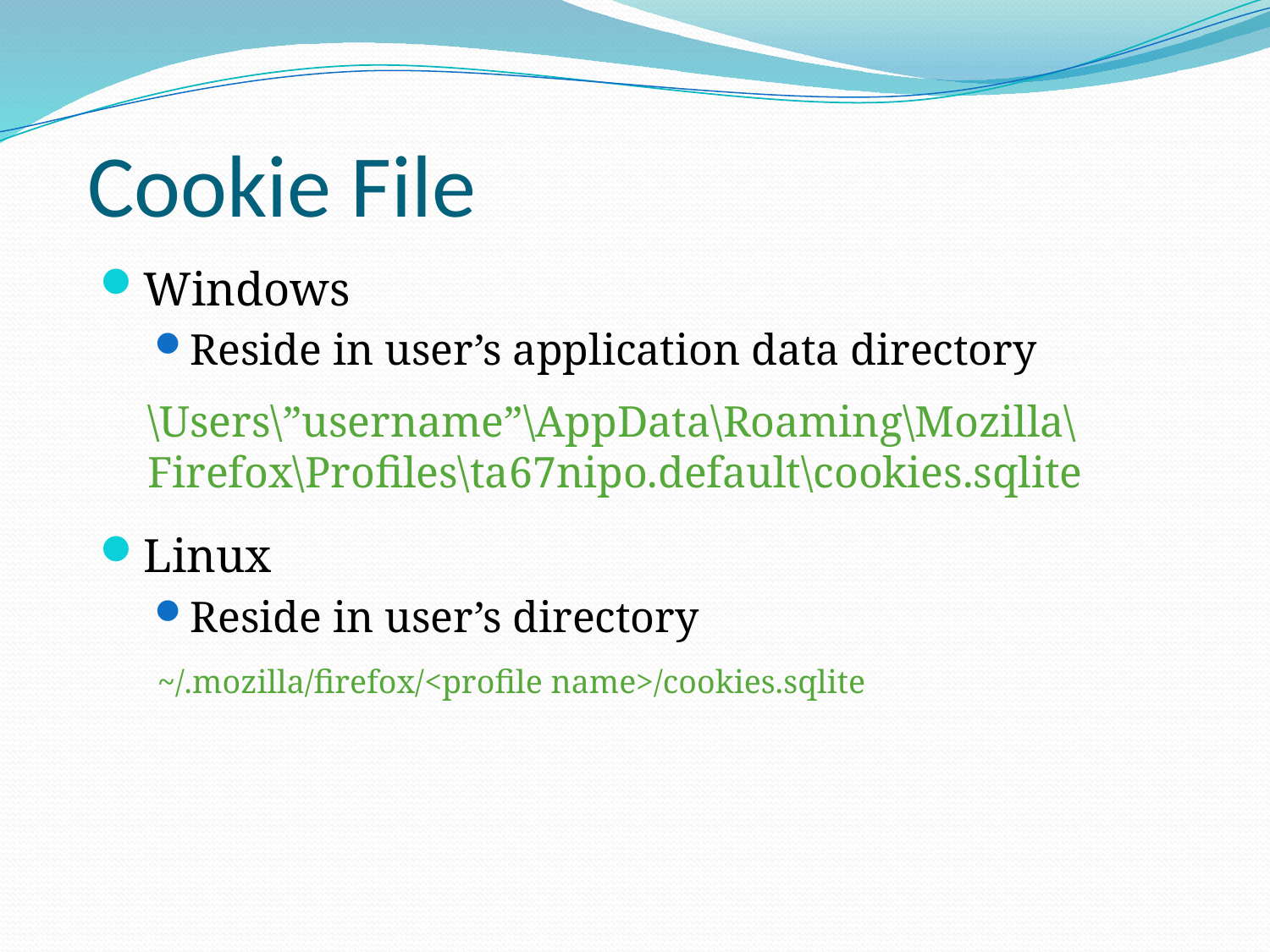

# Cookie File
Windows
Reside in user’s application data directory
\Users\”username”\AppData\Roaming\Mozilla\Firefox\Profiles\ta67nipo.default\cookies.sqlite
Linux
Reside in user’s directory
       ~/.mozilla/firefox/<profile name>/cookies.sqlite